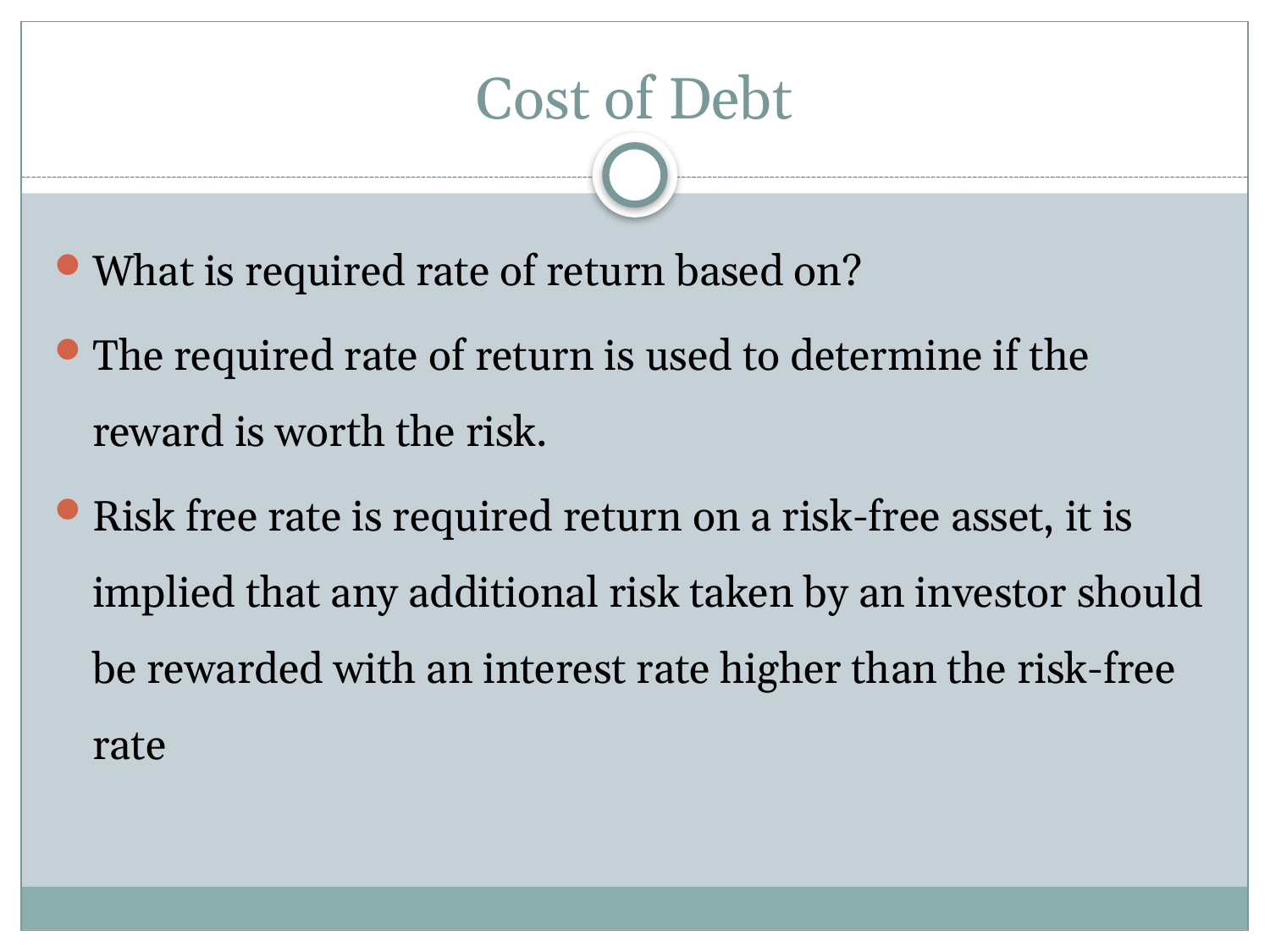

# Cost of Debt
What is required rate of return based on?
The required rate of return is used to determine if the reward is worth the risk.
Risk free rate is required return on a risk-free asset, it is implied that any additional risk taken by an investor should be rewarded with an interest rate higher than the risk-free rate